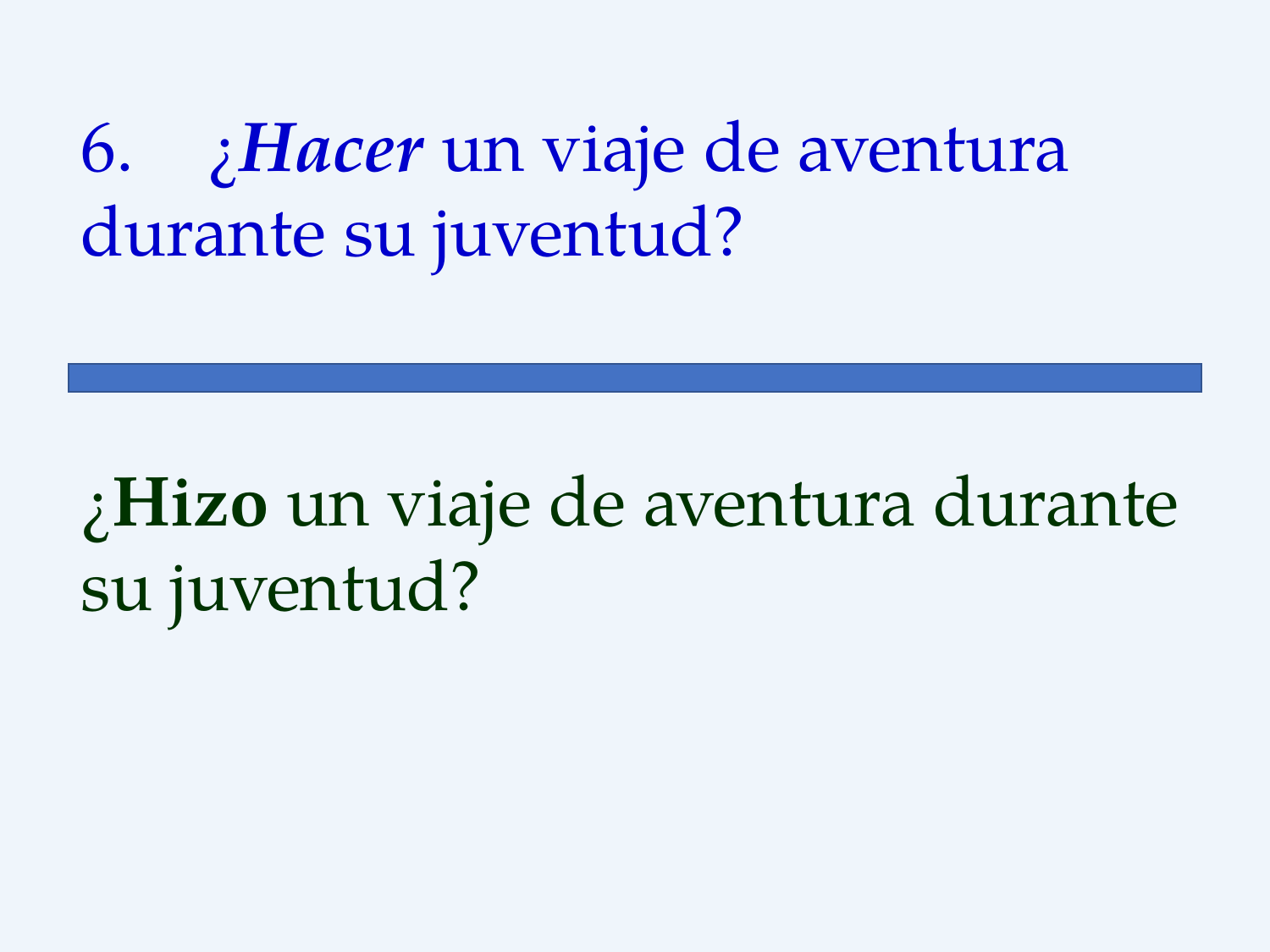

6.	¿Hacer un viaje de aventura durante su juventud?

¿Hizo un viaje de aventura durante su juventud?